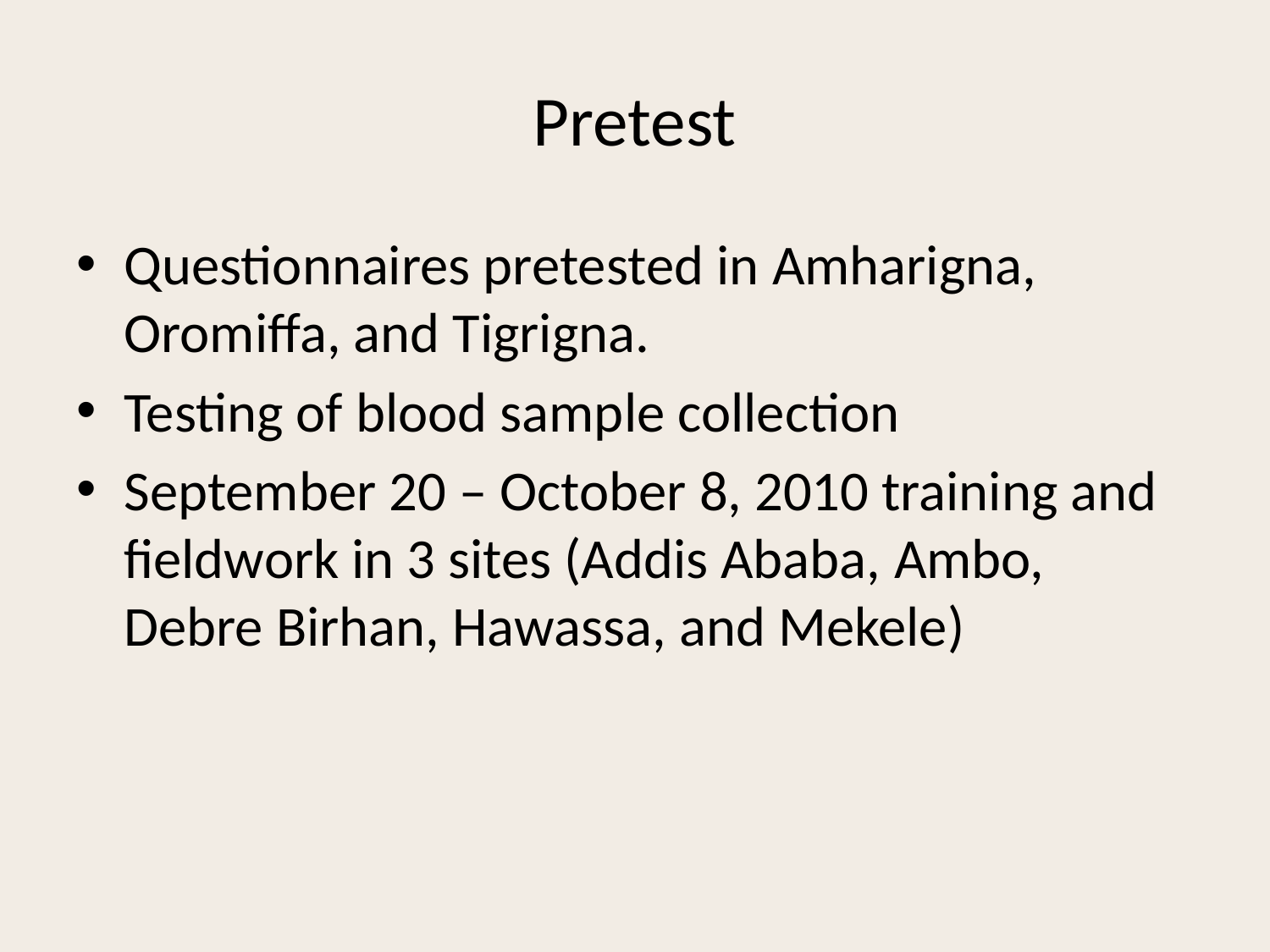

# Pretest
Questionnaires pretested in Amharigna, Oromiffa, and Tigrigna.
Testing of blood sample collection
September 20 – October 8, 2010 training and fieldwork in 3 sites (Addis Ababa, Ambo, Debre Birhan, Hawassa, and Mekele)